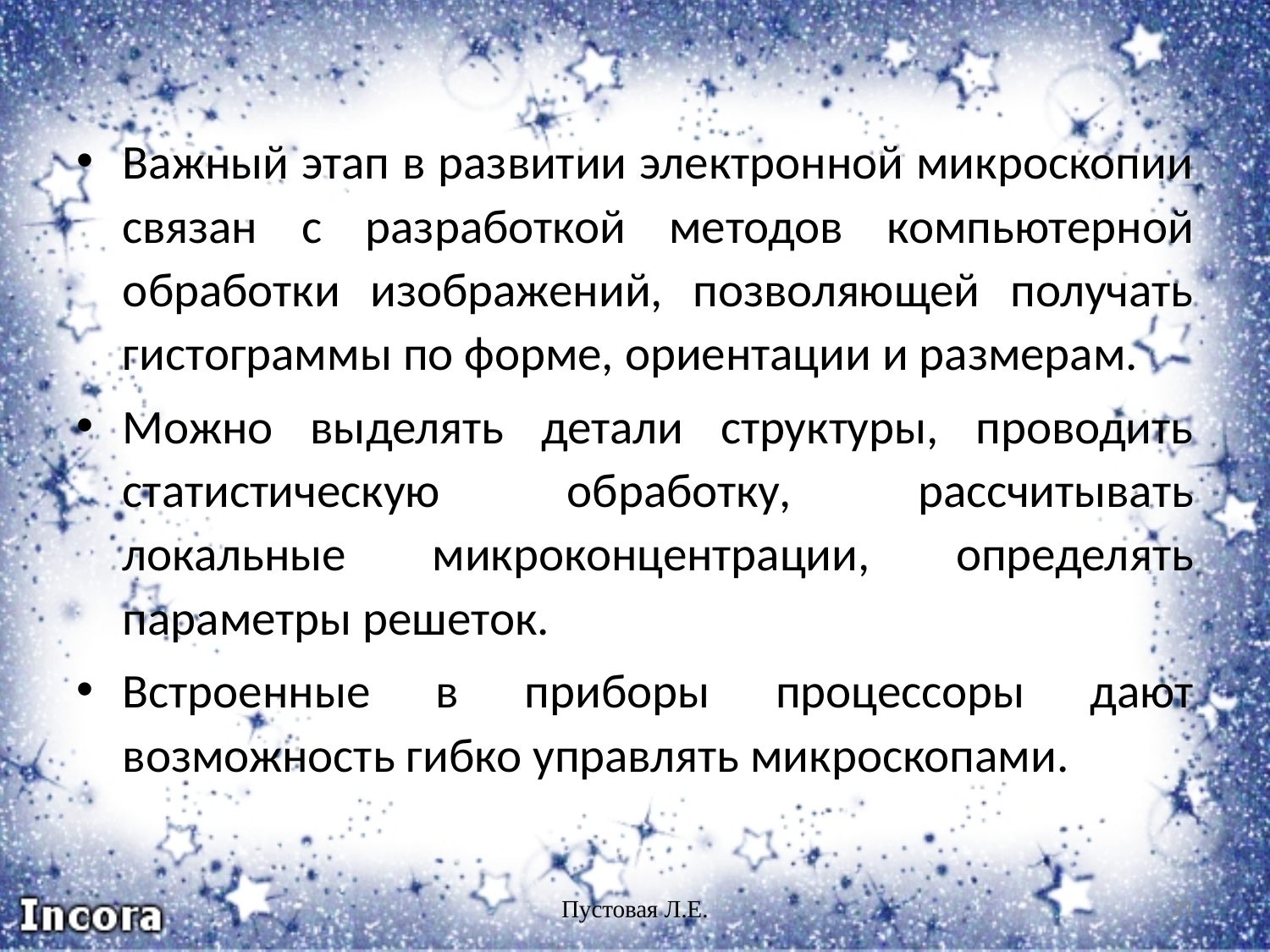

Важный этап в развитии электронной микроскопии связан с разработкой методов компьютерной обработки изображений, позволяющей получать гистограммы по форме, ориентации и размерам.
Можно выделять детали структуры, проводить статистическую обработку, рассчитывать локальные микроконцентрации, определять параметры решеток.
Встроенные в приборы процессоры дают возможность гибко управлять микроскопами.
Пустовая Л.Е.
21